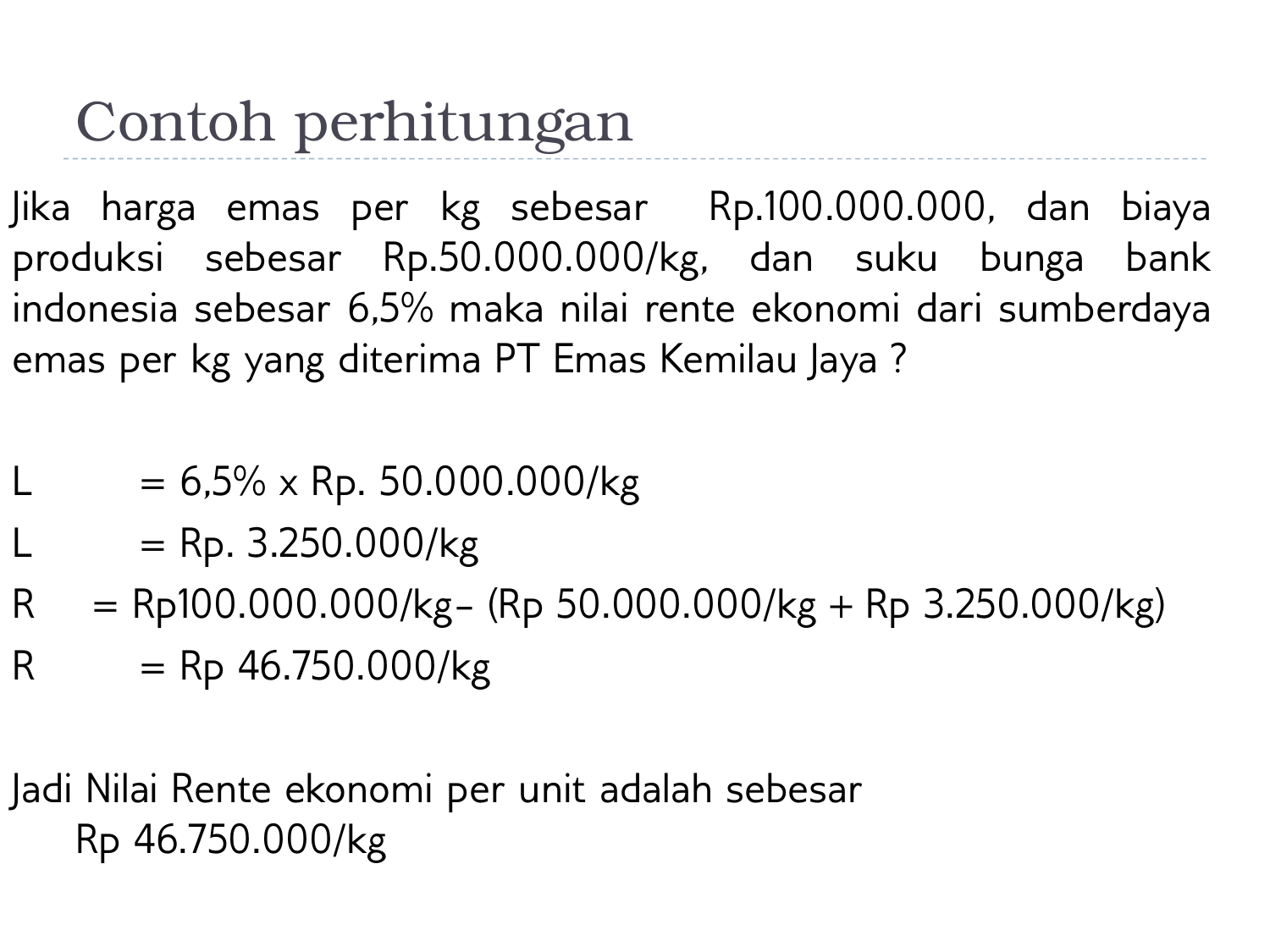

# Contoh perhitungan
Jika harga emas per kg sebesar  Rp.100.000.000, dan biaya produksi sebesar Rp.50.000.000/kg, dan suku bunga bank indonesia sebesar 6,5% maka nilai rente ekonomi dari sumberdaya emas per kg yang diterima PT Emas Kemilau Jaya ?

L 	= 6,5% x Rp. 50.000.000/kg
L 	= Rp. 3.250.000/kg
R 	= Rp100.000.000/kg– (Rp 50.000.000/kg + Rp 3.250.000/kg)
R 	= Rp 46.750.000/kg

Jadi Nilai Rente ekonomi per unit adalah sebesar                                 Rp 46.750.000/kg